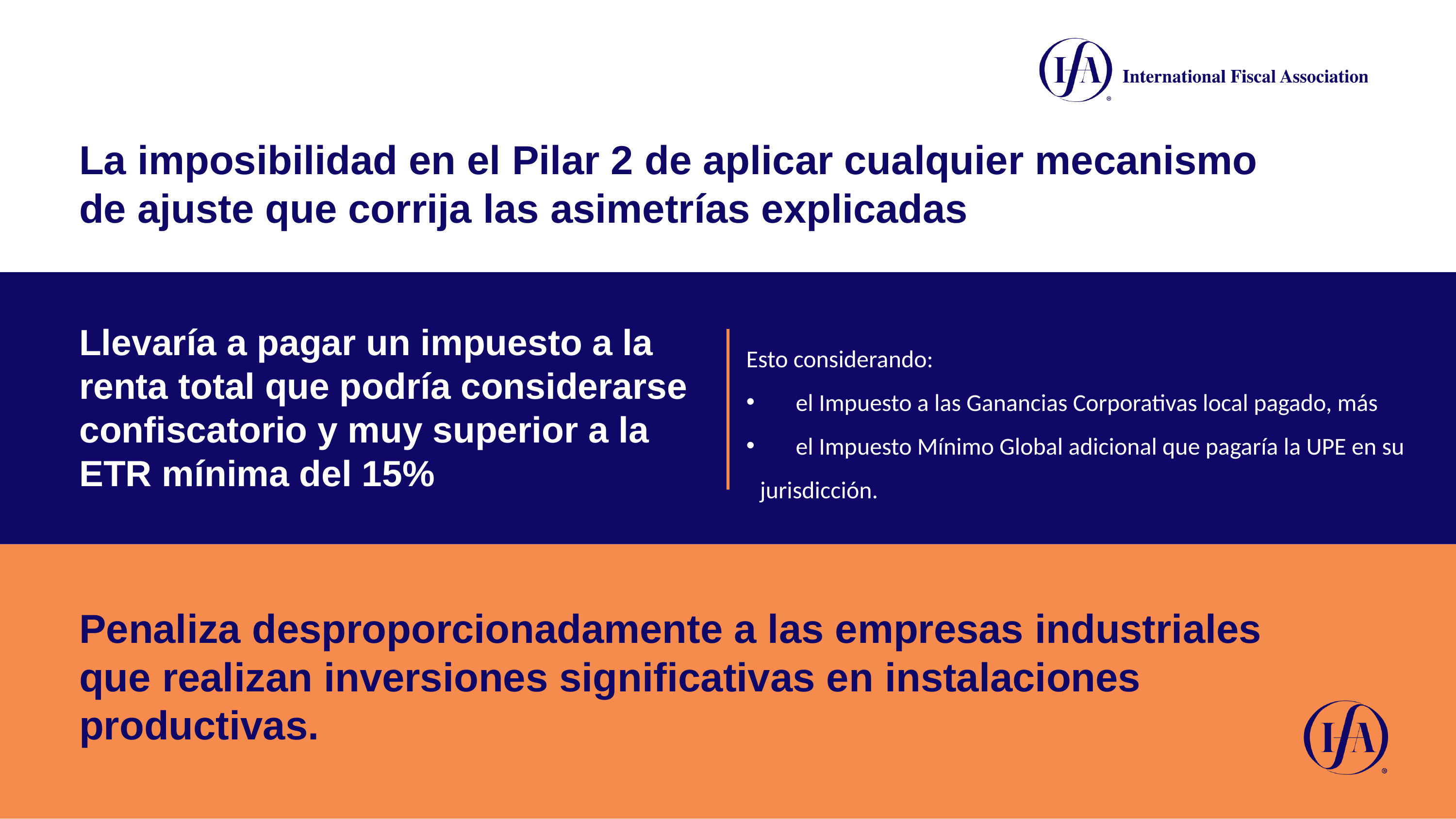

La imposibilidad en el Pilar 2 de aplicar cualquier mecanismo de ajuste que corrija las asimetrías explicadas

Llevaría a pagar un impuesto a la renta total que podría considerarse confiscatorio y muy superior a la ETR mínima del 15%
Esto considerando:
	el Impuesto a las Ganancias Corporativas local pagado, más
	el Impuesto Mínimo Global adicional que pagaría la UPE en su jurisdicción.

Penaliza desproporcionadamente a las empresas industriales que realizan inversiones significativas en instalaciones productivas.